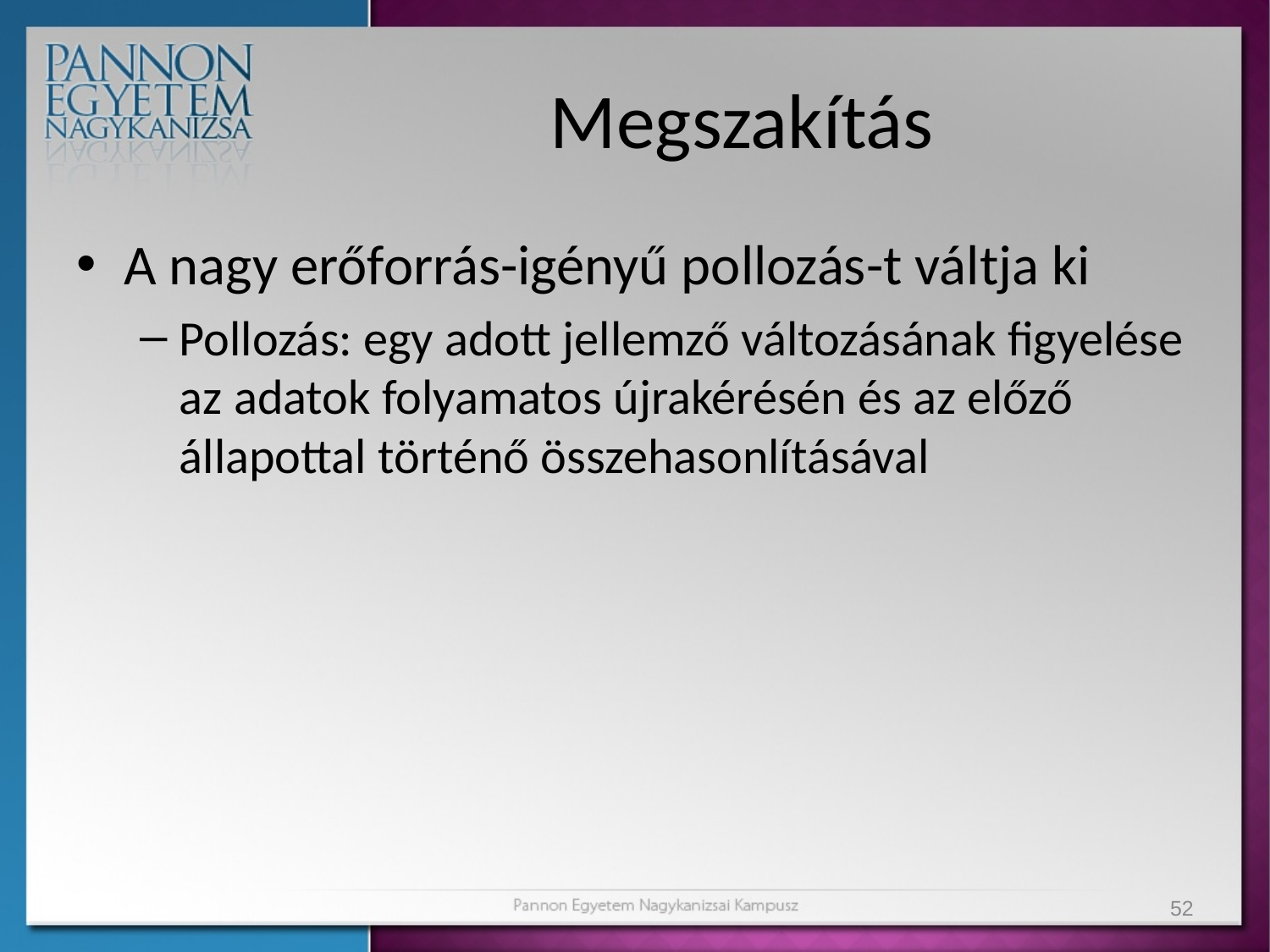

# Megszakítás
A nagy erőforrás-igényű pollozás-t váltja ki
Pollozás: egy adott jellemző változásának figyelése az adatok folyamatos újrakérésén és az előző állapottal történő összehasonlításával
52